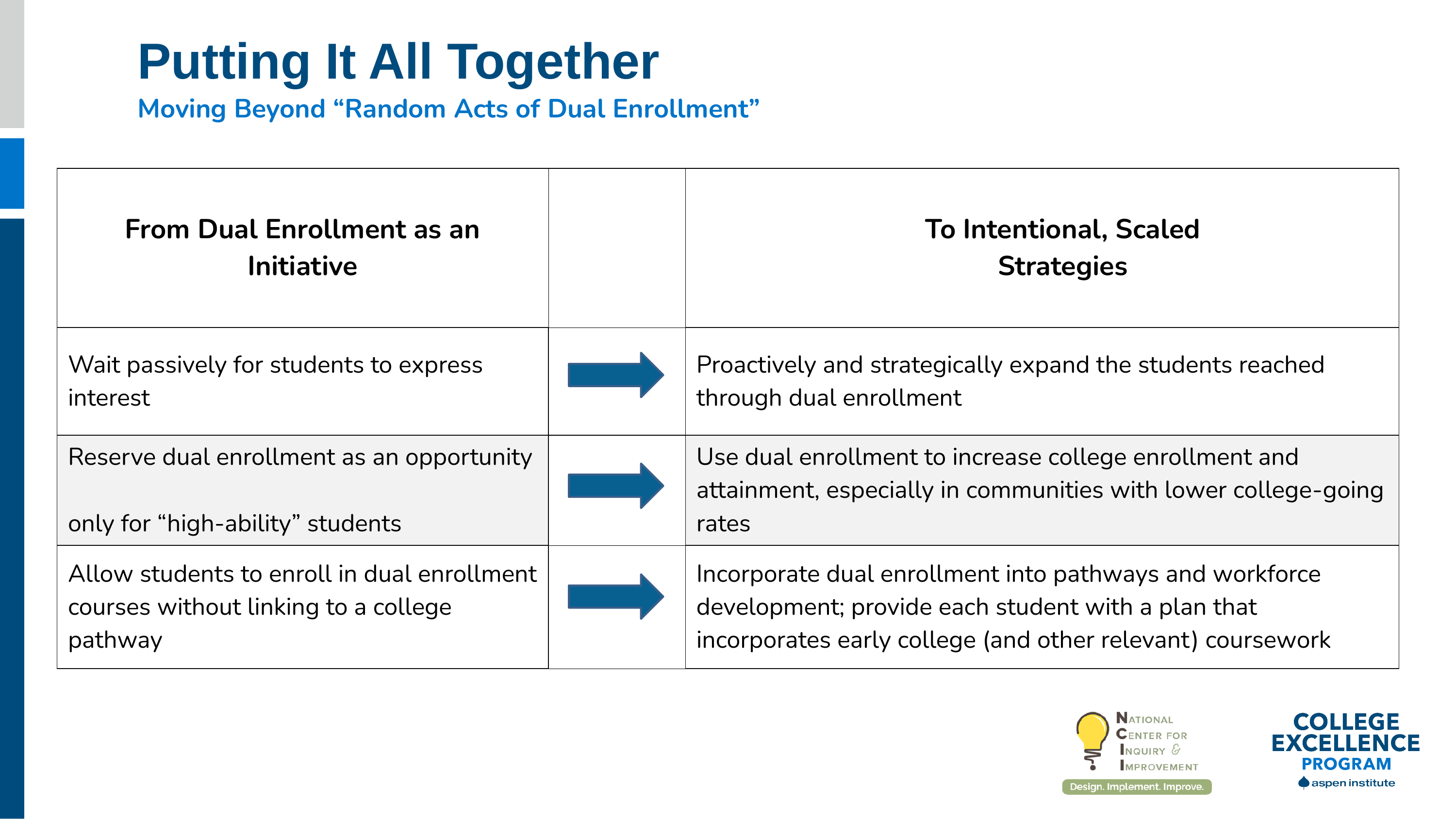

Putting It All Together

Moving Beyond “Random Acts of Dual Enrollment”

| From Dual Enrollment as an Initiative |  | To Intentional, Scaled Strategies |
| --- | --- | --- |
| Wait passively for students to express interest |  | Proactively and strategically expand the students reached through dual enrollment |
| Reserve dual enrollment as an opportunity only for “high-ability” students |  | Use dual enrollment to increase college enrollment and attainment, especially in communities with lower college-going rates |
| Allow students to enroll in dual enrollment courses without linking to a college pathway |  | Incorporate dual enrollment into pathways and workforce development; provide each student with a plan that incorporates early college (and other relevant) coursework |